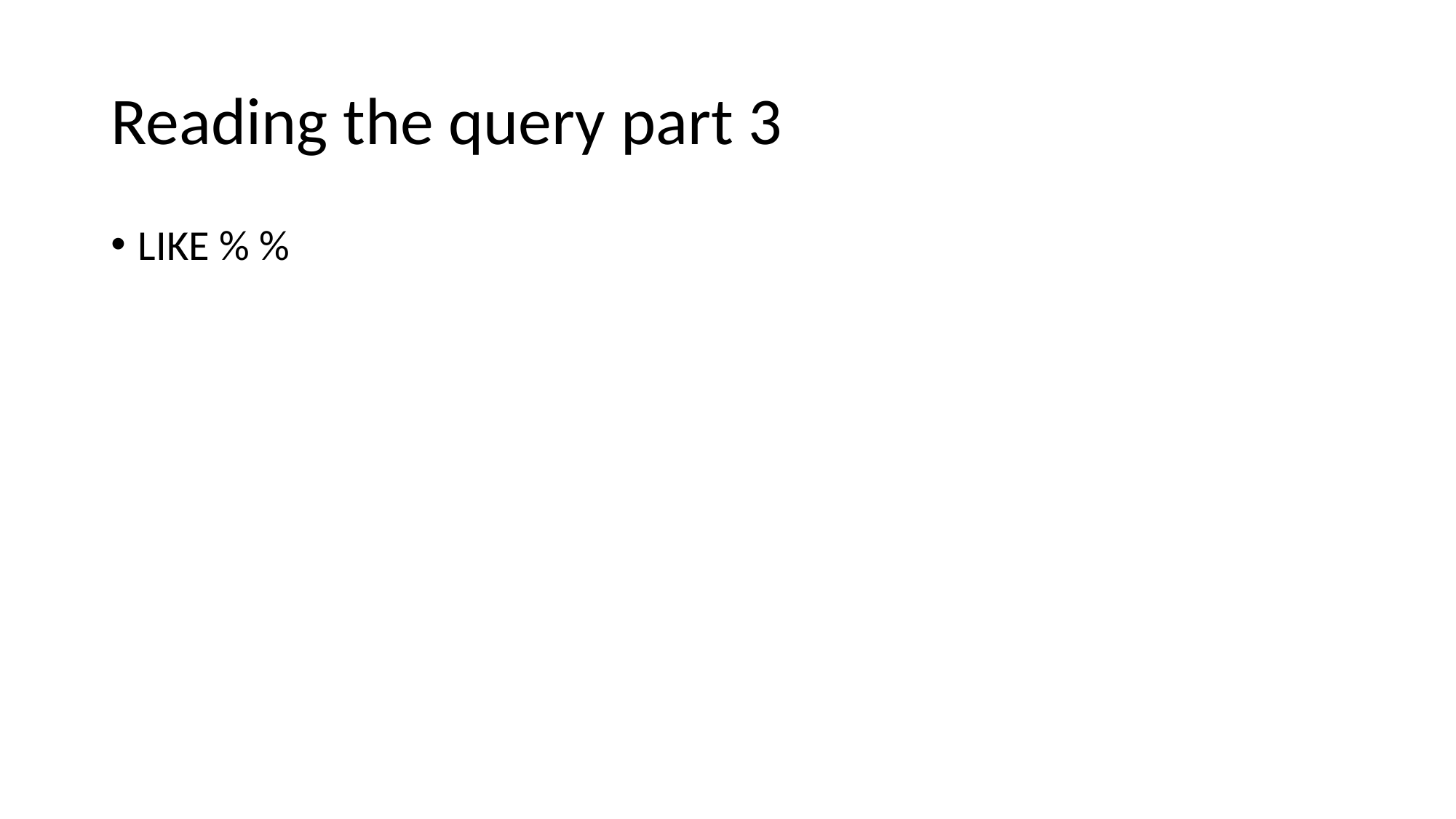

# Reading the query part 3
LIKE % %